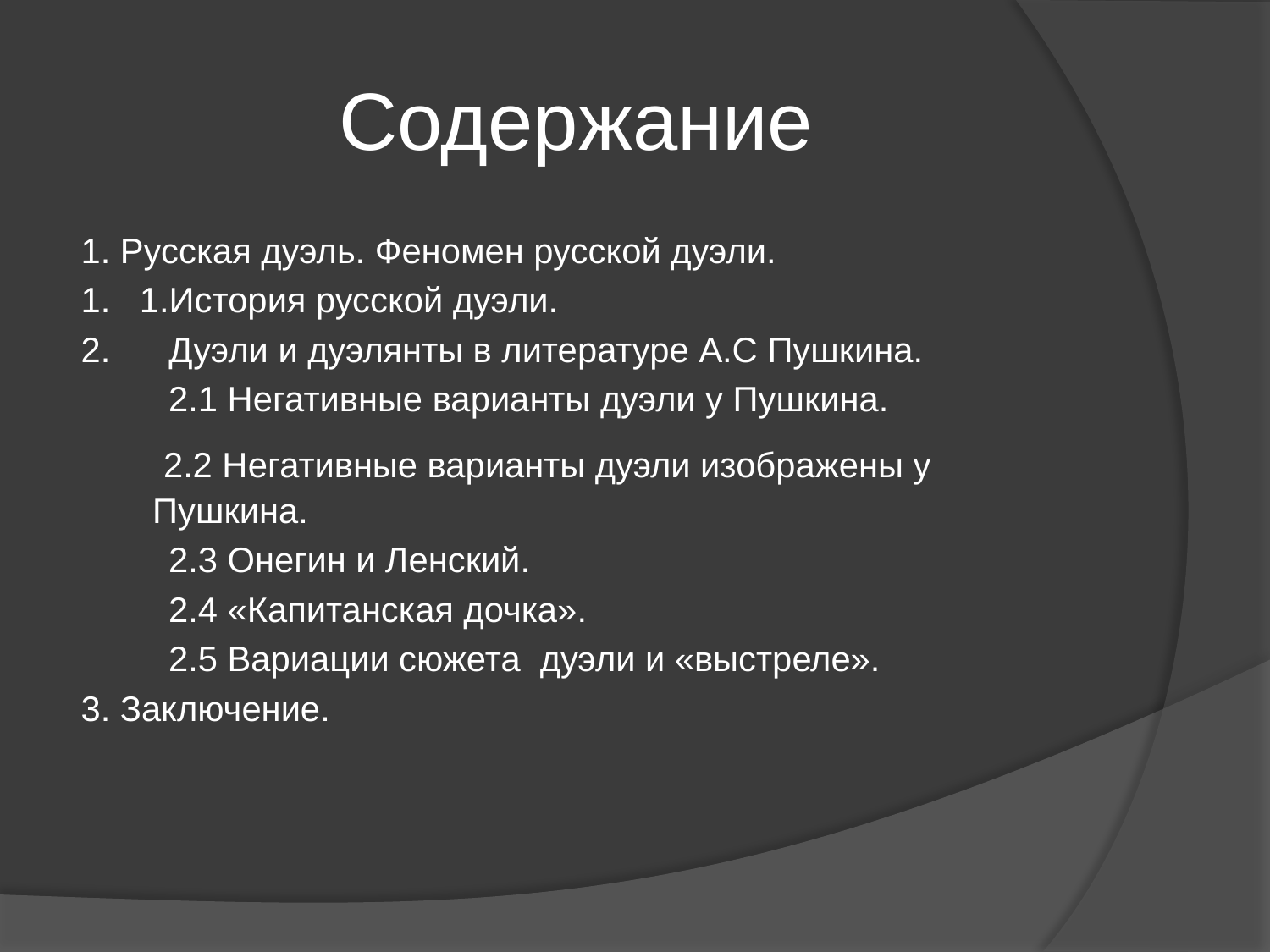

# Содержание
1. Русская дуэль. Феномен русской дуэли.
1.   1.История русской дуэли.
2.      Дуэли и дуэлянты в литературе А.С Пушкина.
         2.1 Негативные варианты дуэли у Пушкина.
      2.2 Негативные варианты дуэли изображены у Пушкина.
         2.3 Онегин и Ленский.
         2.4 «Капитанская дочка».
         2.5 Вариации сюжета  дуэли и «выстреле».
3. Заключение.